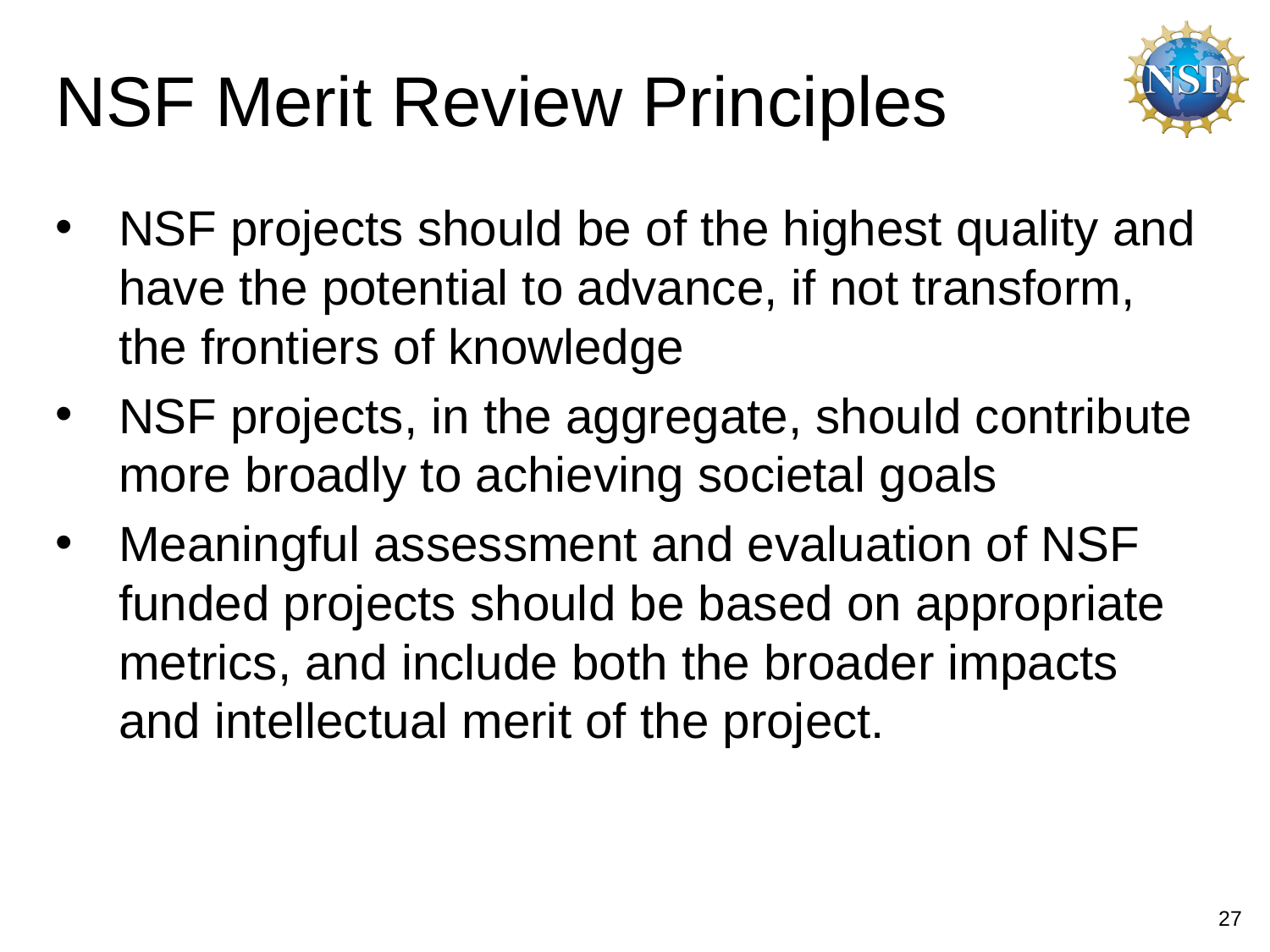

# NSF Merit Review Principles
NSF projects should be of the highest quality and have the potential to advance, if not transform, the frontiers of knowledge
NSF projects, in the aggregate, should contribute more broadly to achieving societal goals
Meaningful assessment and evaluation of NSF funded projects should be based on appropriate metrics, and include both the broader impacts and intellectual merit of the project.